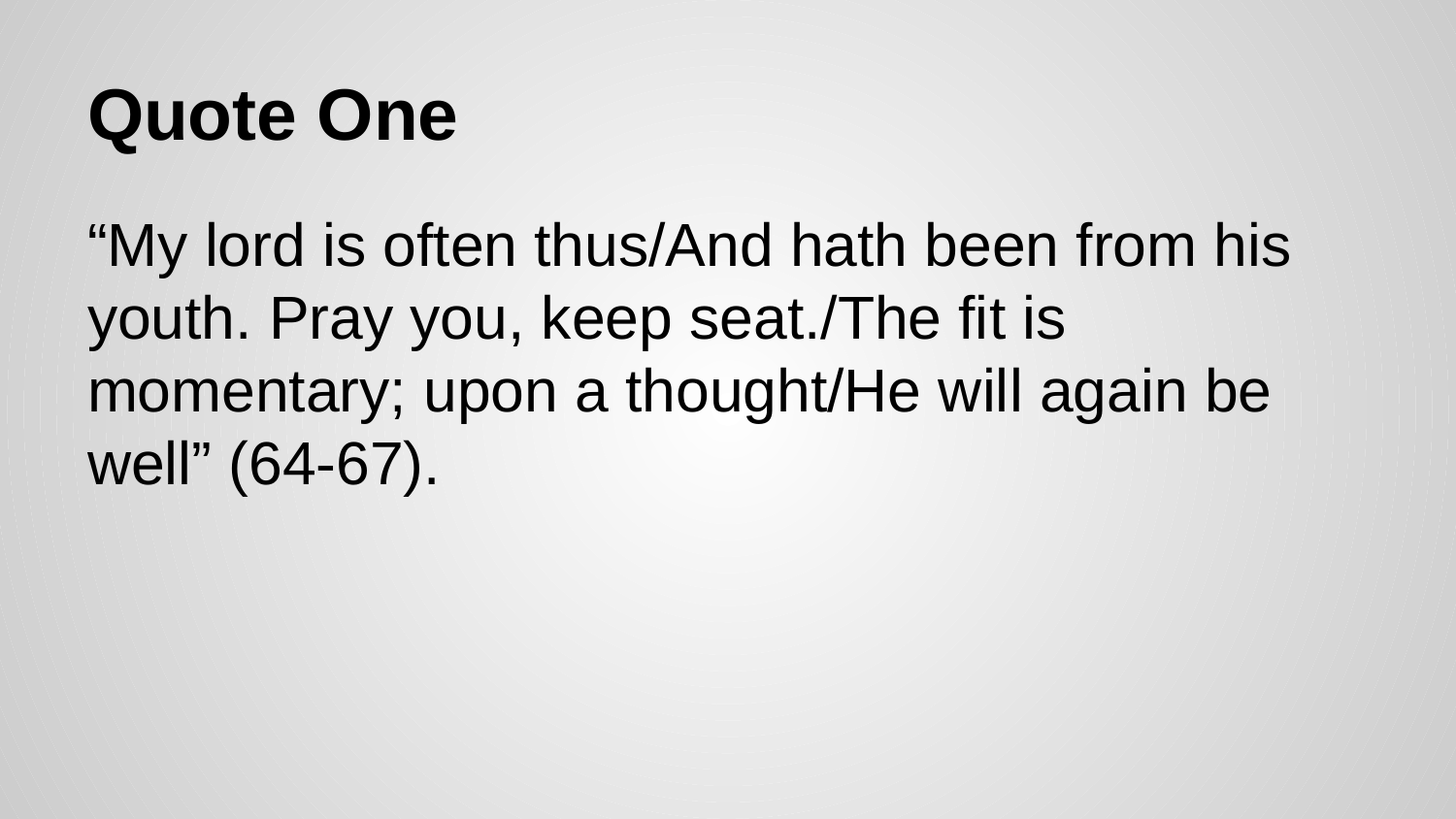

# Quote One
“My lord is often thus/And hath been from his youth. Pray you, keep seat./The fit is momentary; upon a thought/He will again be well” (64-67).